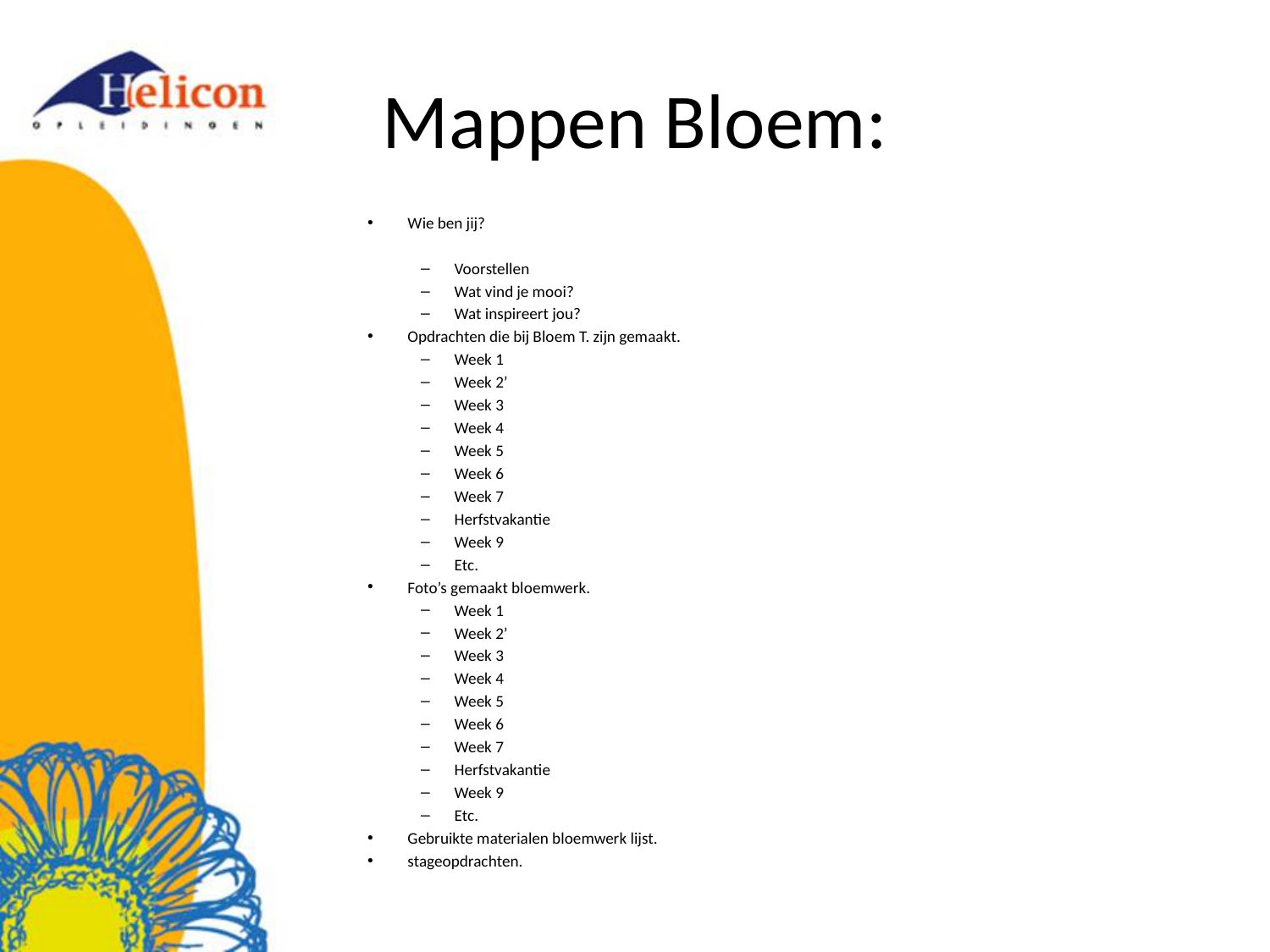

# Mappen Bloem:
Wie ben jij?

Voorstellen
Wat vind je mooi?
Wat inspireert jou?
Opdrachten die bij Bloem T. zijn gemaakt.
Week 1
Week 2’
Week 3
Week 4
Week 5
Week 6
Week 7
Herfstvakantie
Week 9
Etc.
Foto’s gemaakt bloemwerk.
Week 1
Week 2’
Week 3
Week 4
Week 5
Week 6
Week 7
Herfstvakantie
Week 9
Etc.
Gebruikte materialen bloemwerk lijst.
stageopdrachten.